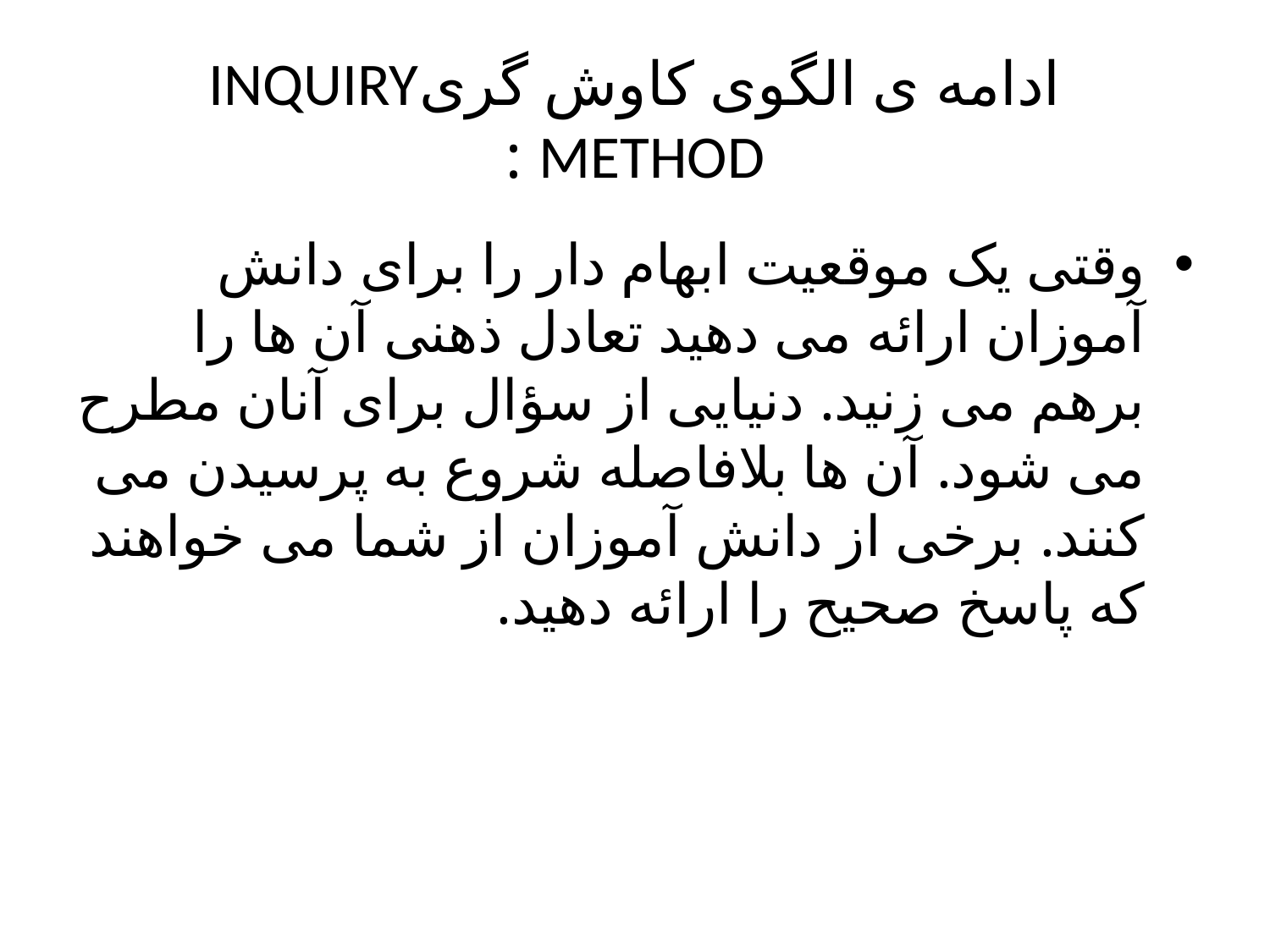

# ادامه ی الگوی کاوش گریINQUIRY METHOD :
وقتی یک موقعیت ابهام دار را برای دانش آموزان ارائه می دهید تعادل ذهنی آن ها را برهم می زنید. دنیایی از سؤال برای آنان مطرح می شود. آن ها بلافاصله شروع به پرسیدن می کنند. برخی از دانش آموزان از شما می خواهند که پاسخ صحیح را ارائه دهید.